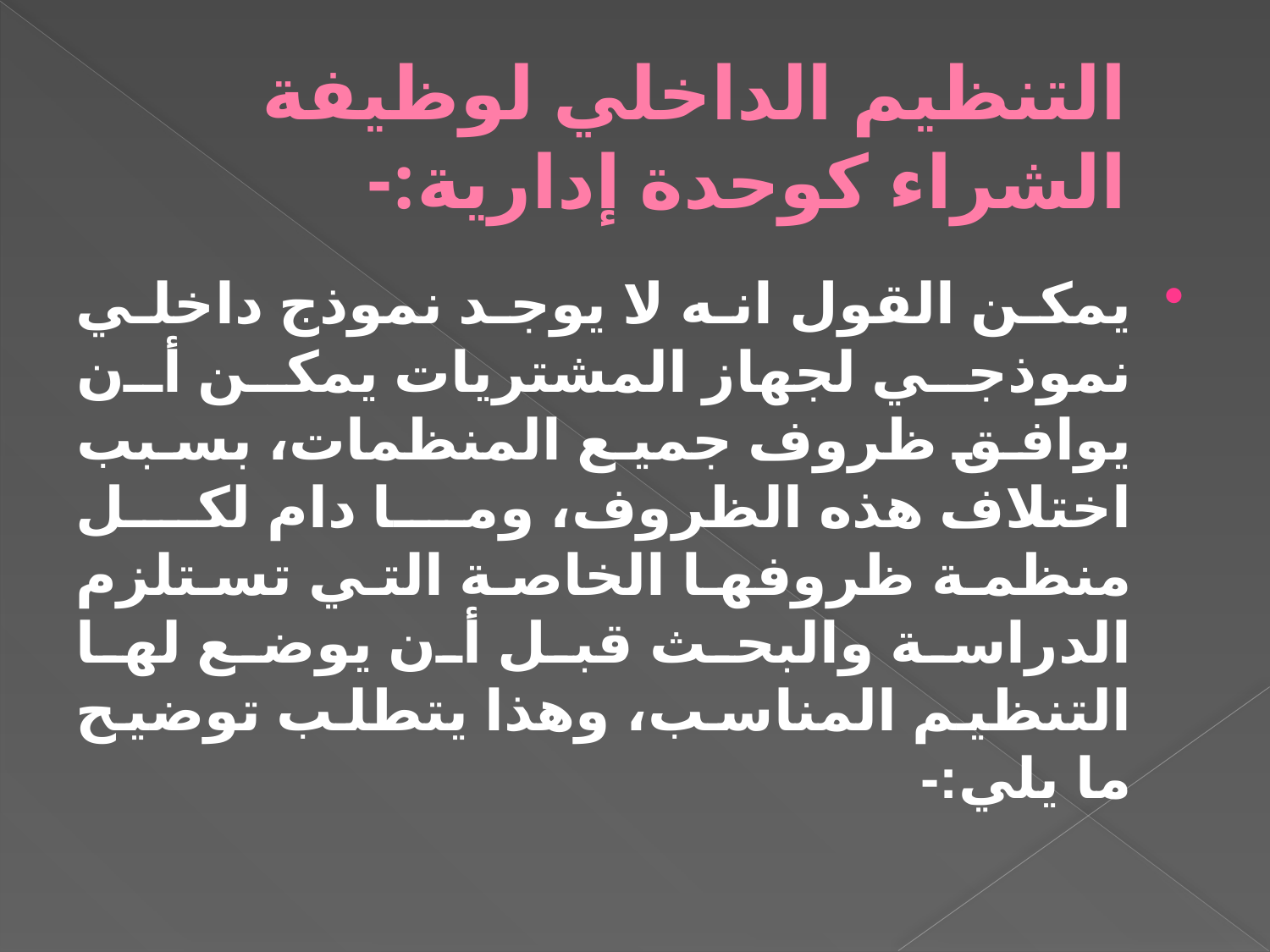

# التنظيم الداخلي لوظيفة الشراء كوحدة إدارية:-
يمكن القول انه لا يوجد نموذج داخلي نموذجي لجهاز المشتريات يمكن أن يوافق ظروف جميع المنظمات، بسبب اختلاف هذه الظروف، وما دام لكل منظمة ظروفها الخاصة التي تستلزم الدراسة والبحث قبل أن يوضع لها التنظيم المناسب، وهذا يتطلب توضيح ما يلي:-